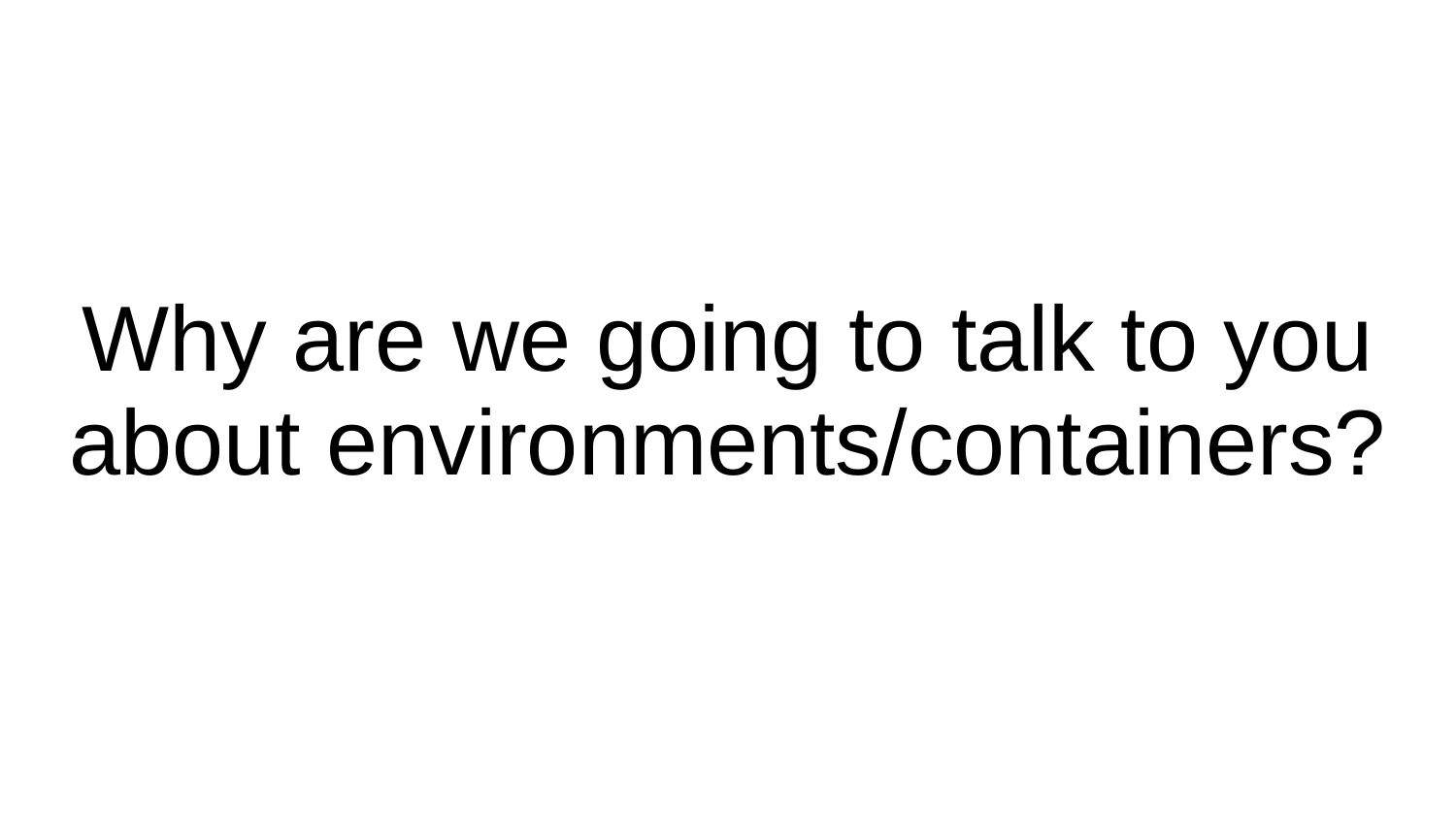

# Why are we going to talk to you about environments/containers?